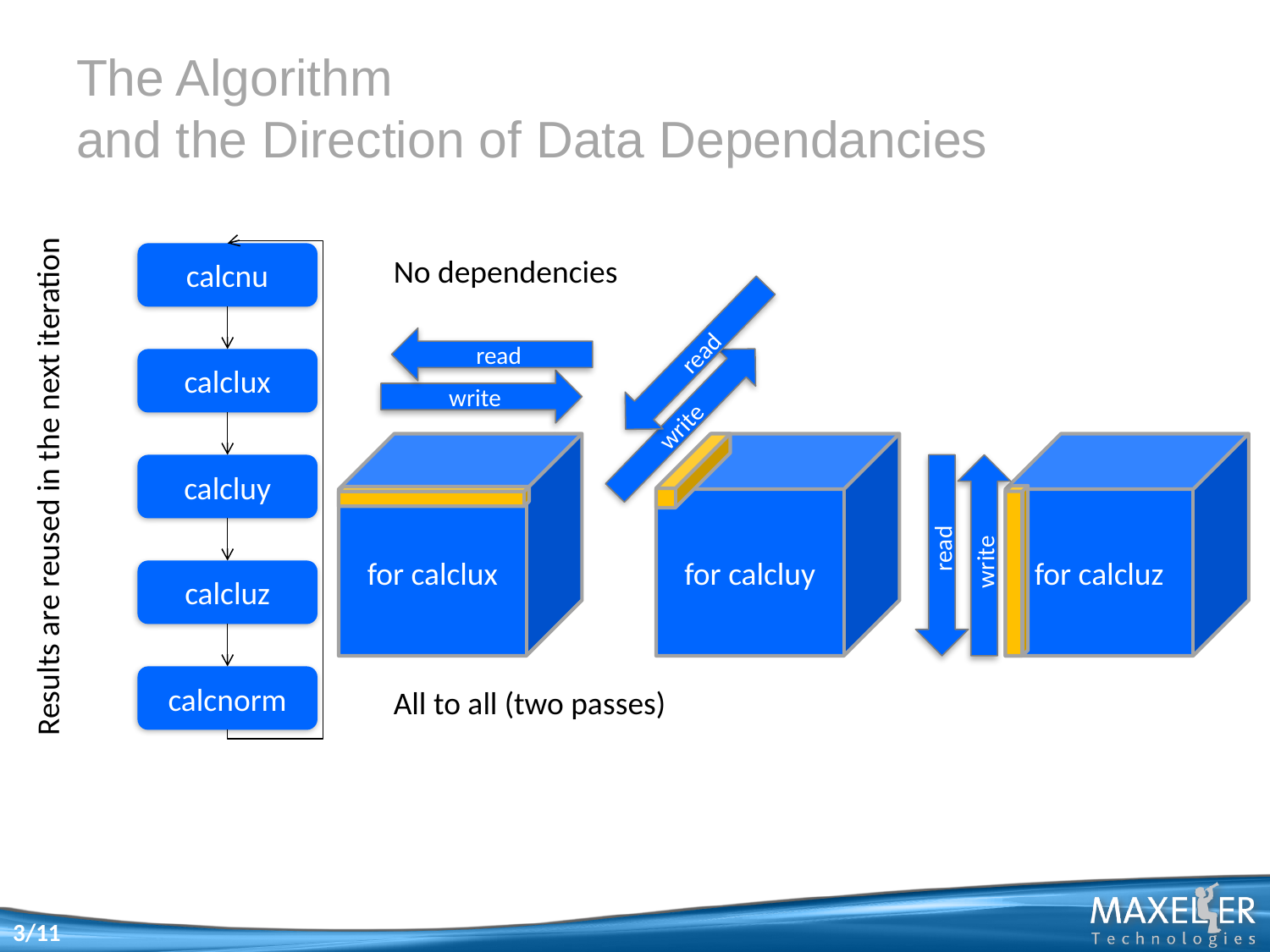

# The Algorithm and the Direction of Data Dependancies
calcnu
No dependencies
read
read
calclux
write
write
for calclux
for calcluy
for calcluz

calcluy
Results are reused in the next iteration

read
write
calcluz
calcnorm
All to all (two passes)
3/11